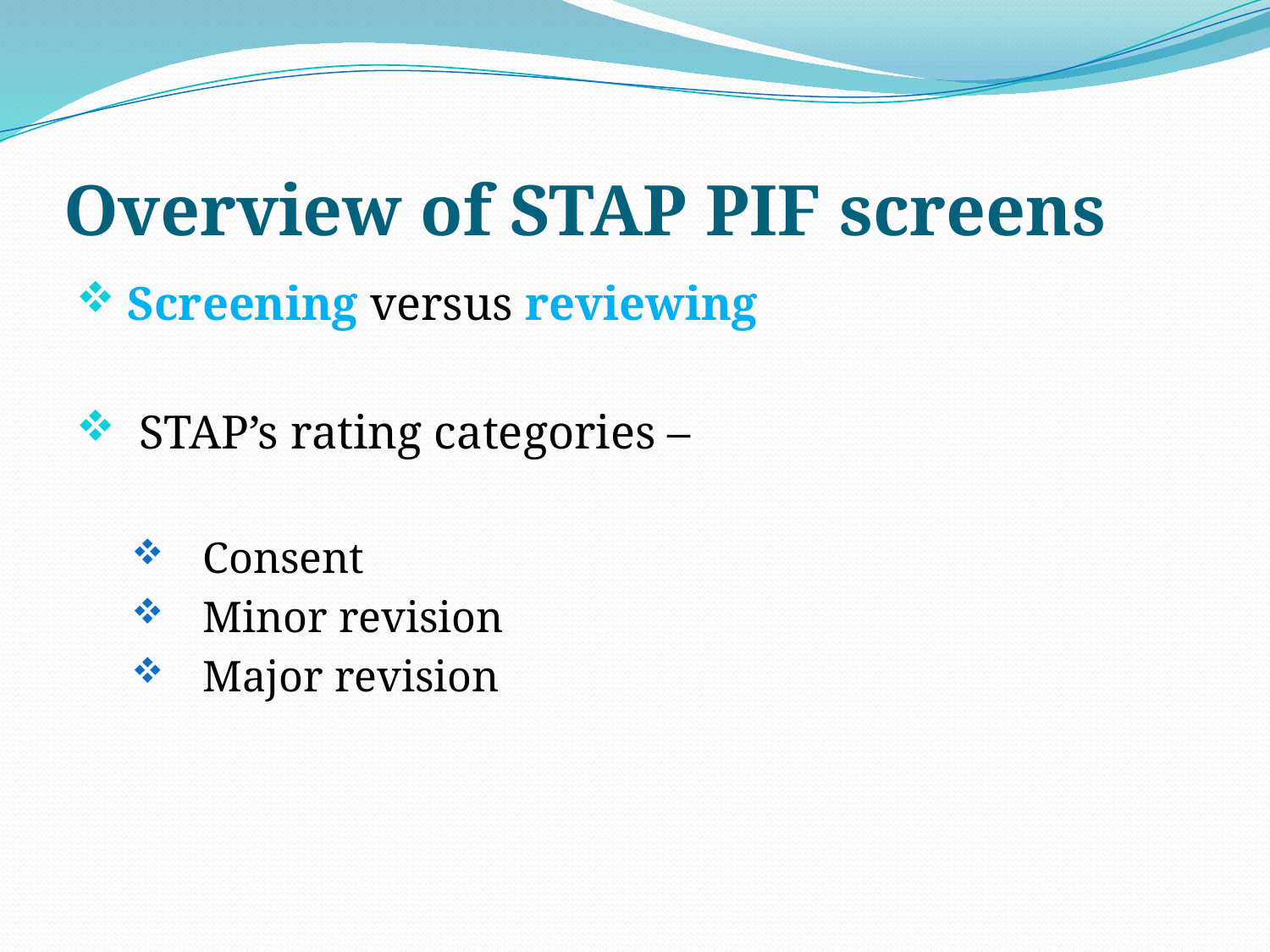

# Overview of STAP PIF screens
 Screening versus reviewing

  STAP’s rating categories –

Consent
Minor revision
Major revision